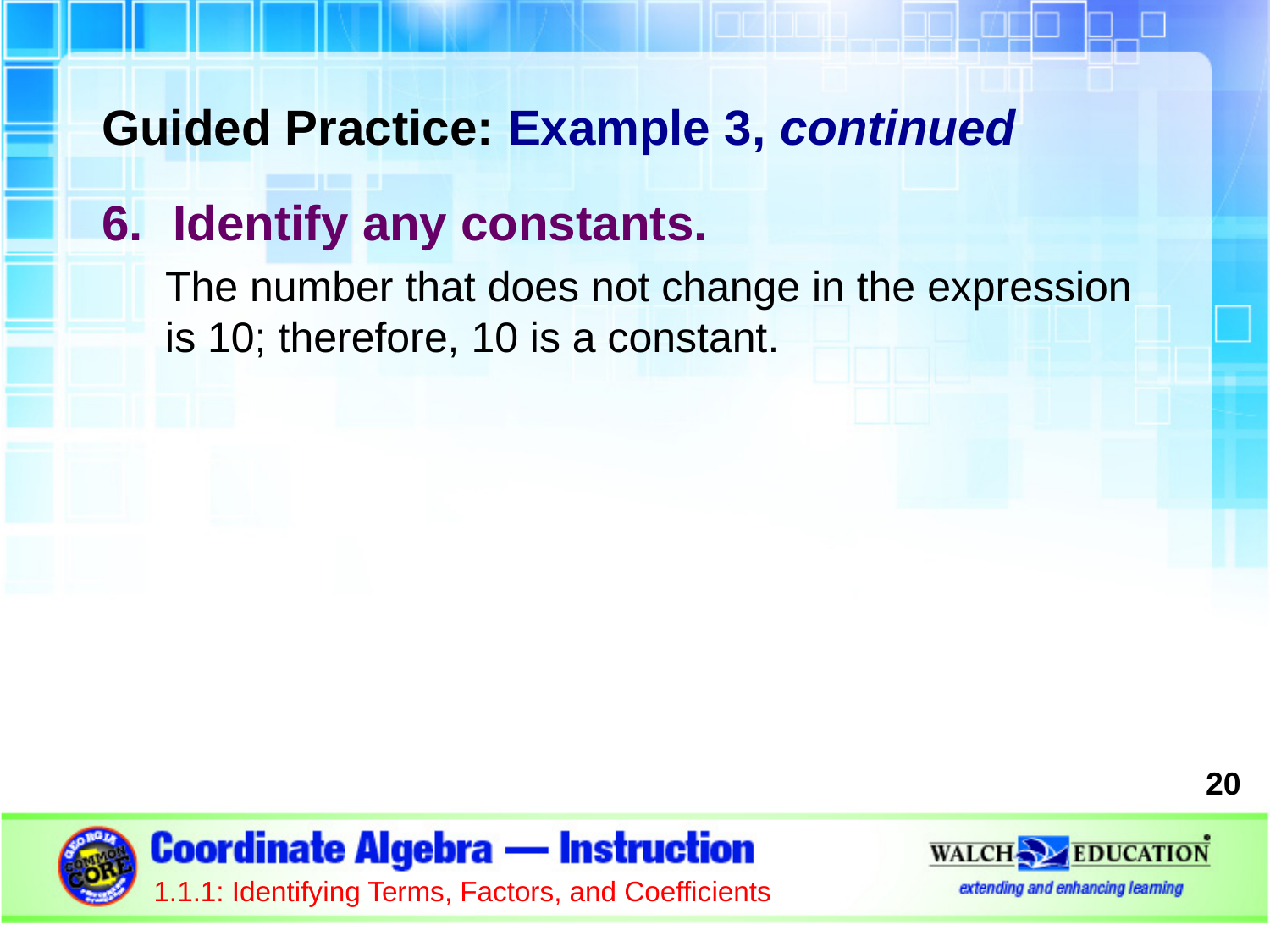

Guided Practice: Example 3, continued

Identify any constants.
The number that does not change in the expression is 10; therefore, 10 is a constant.
20
1.1.1: Identifying Terms, Factors, and Coefficients